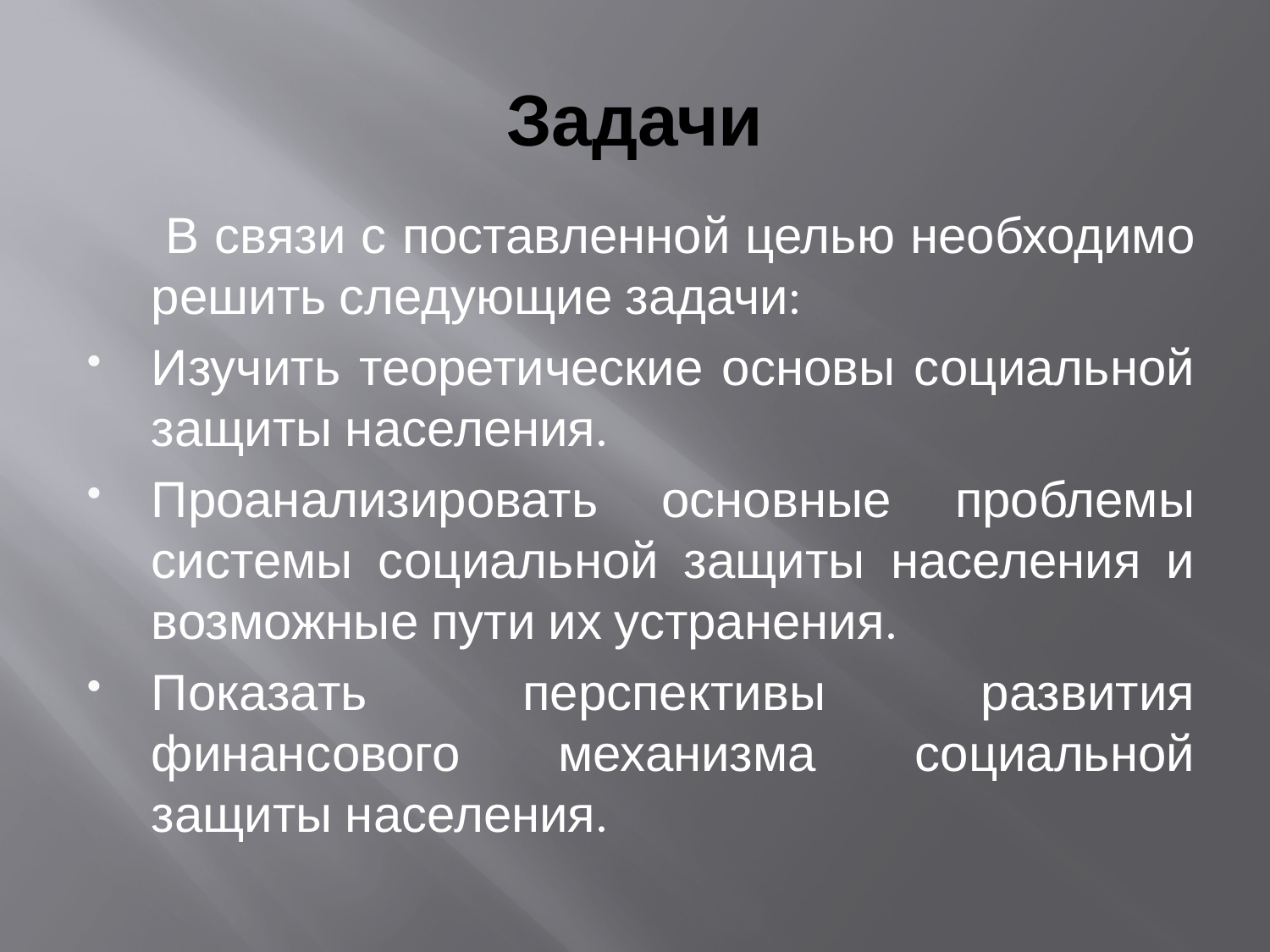

# Задачи
     В связи с поставленной целью необходимо решить следующие задачи:
Изучить теоретические основы социальной защиты населения.
Проанализировать основные проблемы системы социальной защиты населения и возможные пути их устранения.
Показать перспективы развития финансового механизма социальной защиты населения.